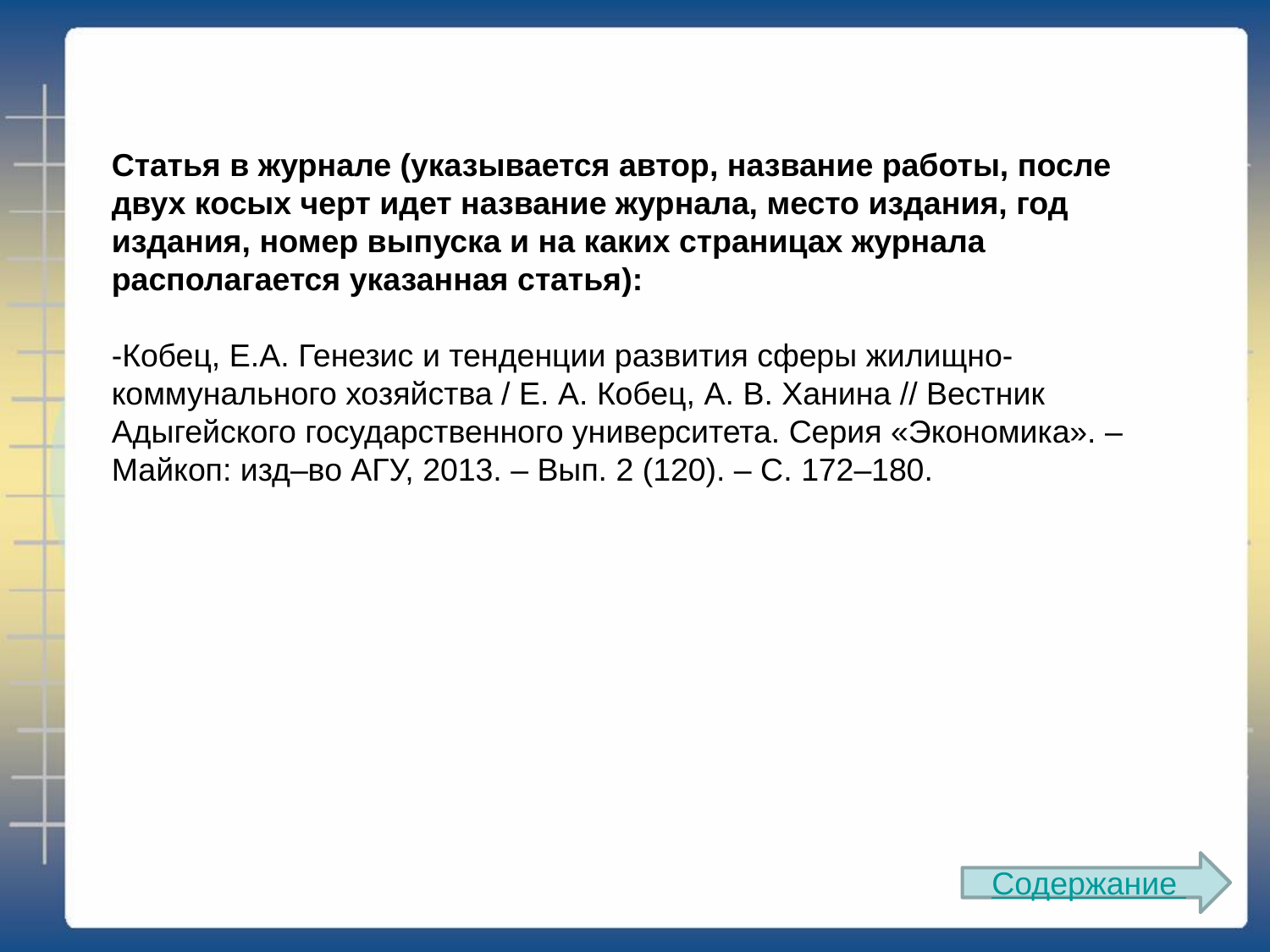

Статья в журнале (указывается автор, название работы, после двух косых черт идет название журнала, место издания, год издания, номер выпуска и на каких страницах журнала располагается указанная статья):

-Кобец, Е.А. Генезис и тенденции развития сферы жилищно- коммунального хозяйства / Е. А. Кобец, А. В. Ханина // Вестник Адыгейского государственного университета. Серия «Экономика». – Майкоп: изд–во АГУ, 2013. – Вып. 2 (120). – С. 172–180.

Содержание